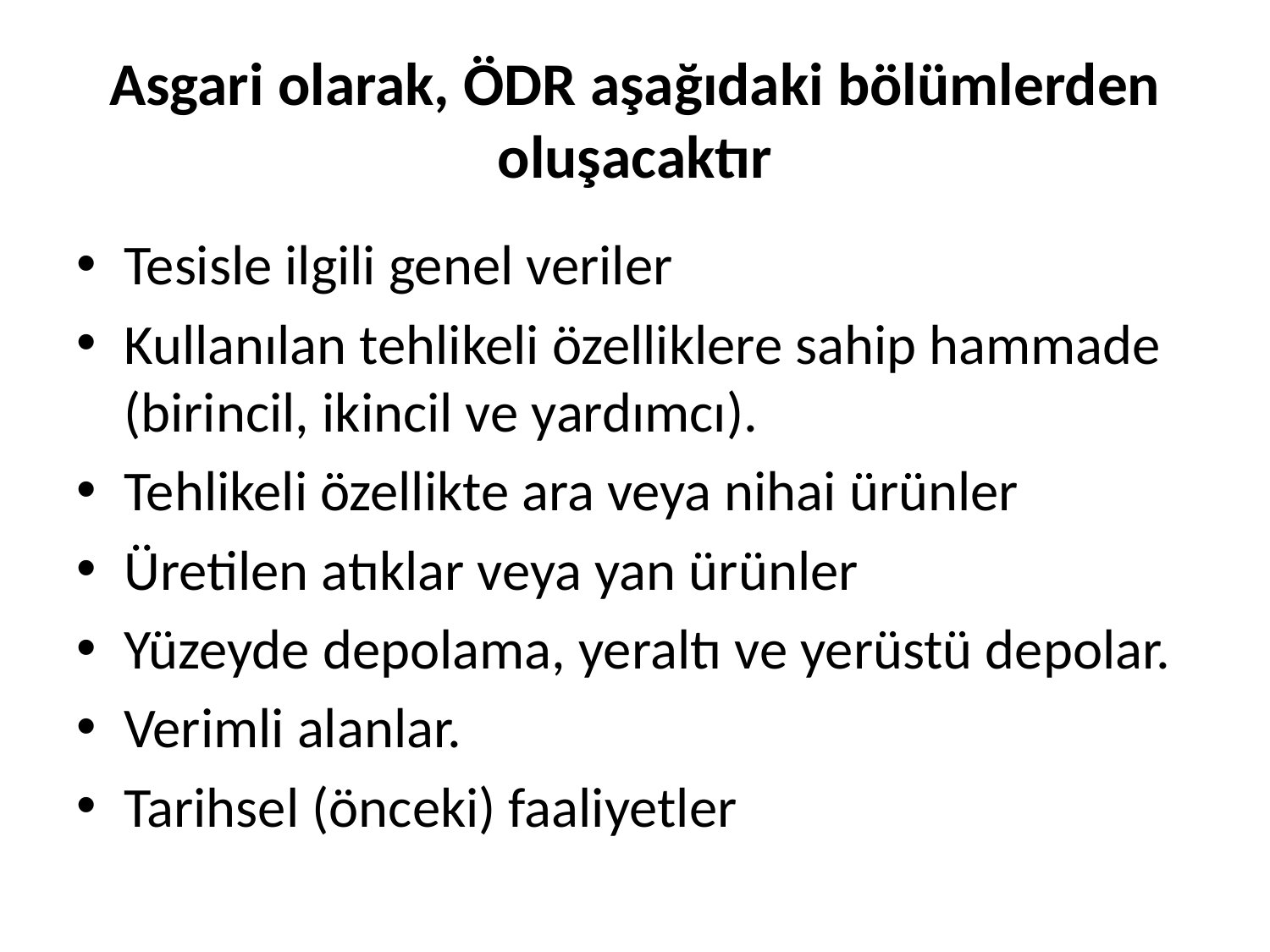

# Asgari olarak, ÖDR aşağıdaki bölümlerden oluşacaktır
Tesisle ilgili genel veriler
Kullanılan tehlikeli özelliklere sahip hammade (birincil, ikincil ve yardımcı).
Tehlikeli özellikte ara veya nihai ürünler
Üretilen atıklar veya yan ürünler
Yüzeyde depolama, yeraltı ve yerüstü depolar.
Verimli alanlar.
Tarihsel (önceki) faaliyetler